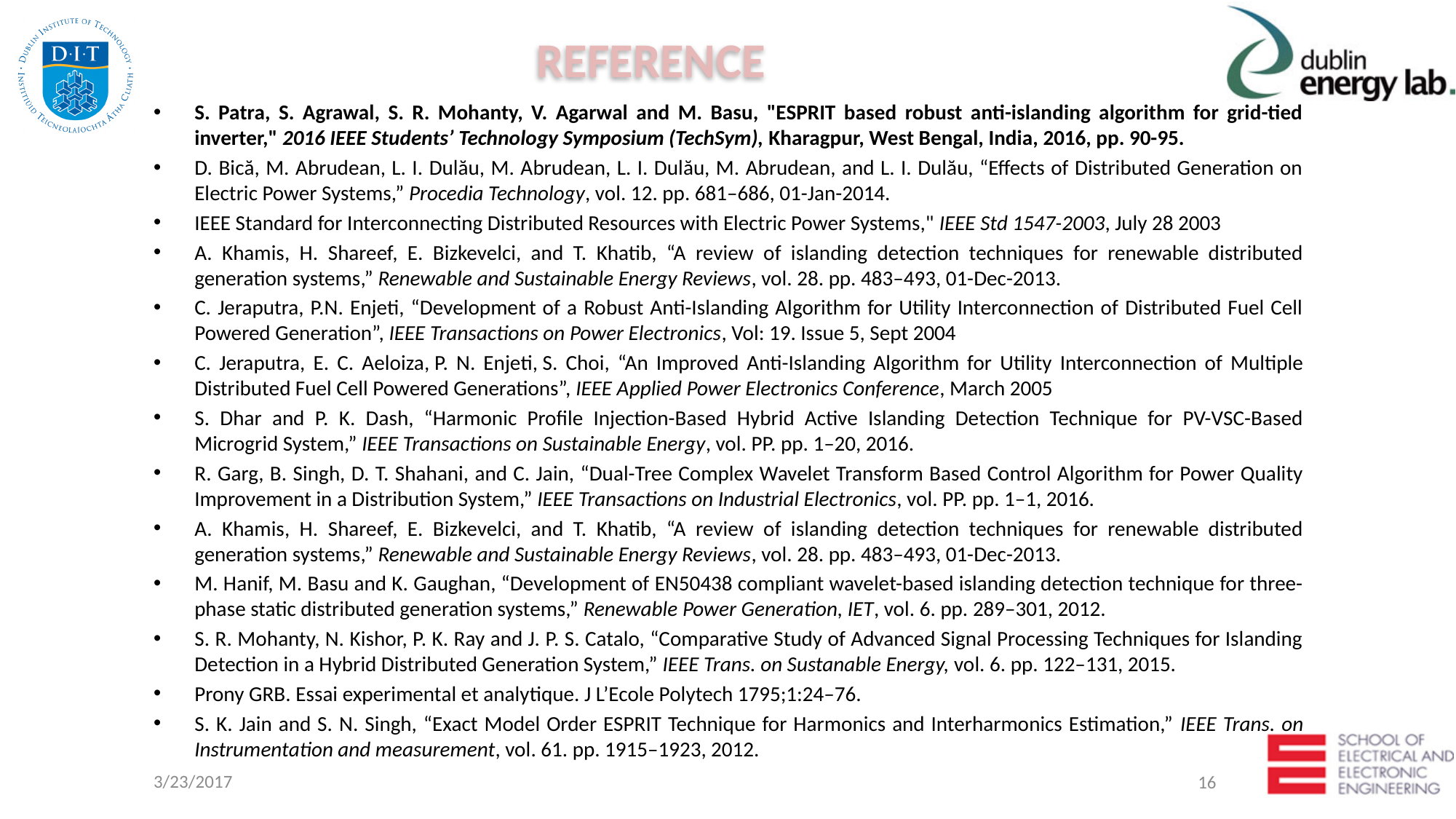

REFERENCE
S. Patra, S. Agrawal, S. R. Mohanty, V. Agarwal and M. Basu, "ESPRIT based robust anti-islanding algorithm for grid-tied inverter," 2016 IEEE Students’ Technology Symposium (TechSym), Kharagpur, West Bengal, India, 2016, pp. 90-95.
D. Bică, M. Abrudean, L. I. Dulău, M. Abrudean, L. I. Dulău, M. Abrudean, and L. I. Dulău, “Effects of Distributed Generation on Electric Power Systems,” Procedia Technology, vol. 12. pp. 681–686, 01-Jan-2014.
IEEE Standard for Interconnecting Distributed Resources with Electric Power Systems," IEEE Std 1547-2003, July 28 2003
A. Khamis, H. Shareef, E. Bizkevelci, and T. Khatib, “A review of islanding detection techniques for renewable distributed generation systems,” Renewable and Sustainable Energy Reviews, vol. 28. pp. 483–493, 01-Dec-2013.
C. Jeraputra, P.N. Enjeti, “Development of a Robust Anti-Islanding Algorithm for Utility Interconnection of Distributed Fuel Cell Powered Generation”, IEEE Transactions on Power Electronics, Vol: 19. Issue 5, Sept 2004
C. Jeraputra, E. C. Aeloiza, P. N. Enjeti, S. Choi, “An Improved Anti-Islanding Algorithm for Utility Interconnection of Multiple Distributed Fuel Cell Powered Generations”, IEEE Applied Power Electronics Conference, March 2005
S. Dhar and P. K. Dash, “Harmonic Profile Injection-Based Hybrid Active Islanding Detection Technique for PV-VSC-Based Microgrid System,” IEEE Transactions on Sustainable Energy, vol. PP. pp. 1–20, 2016.
R. Garg, B. Singh, D. T. Shahani, and C. Jain, “Dual-Tree Complex Wavelet Transform Based Control Algorithm for Power Quality Improvement in a Distribution System,” IEEE Transactions on Industrial Electronics, vol. PP. pp. 1–1, 2016.
A. Khamis, H. Shareef, E. Bizkevelci, and T. Khatib, “A review of islanding detection techniques for renewable distributed generation systems,” Renewable and Sustainable Energy Reviews, vol. 28. pp. 483–493, 01-Dec-2013.
M. Hanif, M. Basu and K. Gaughan, “Development of EN50438 compliant wavelet-based islanding detection technique for three-phase static distributed generation systems,” Renewable Power Generation, IET, vol. 6. pp. 289–301, 2012.
S. R. Mohanty, N. Kishor, P. K. Ray and J. P. S. Catalo, “Comparative Study of Advanced Signal Processing Techniques for Islanding Detection in a Hybrid Distributed Generation System,” IEEE Trans. on Sustanable Energy, vol. 6. pp. 122–131, 2015.
Prony GRB. Essai experimental et analytique. J L’Ecole Polytech 1795;1:24–76.
S. K. Jain and S. N. Singh, “Exact Model Order ESPRIT Technique for Harmonics and Interharmonics Estimation,” IEEE Trans. on Instrumentation and measurement, vol. 61. pp. 1915–1923, 2012.
3/23/2017
16